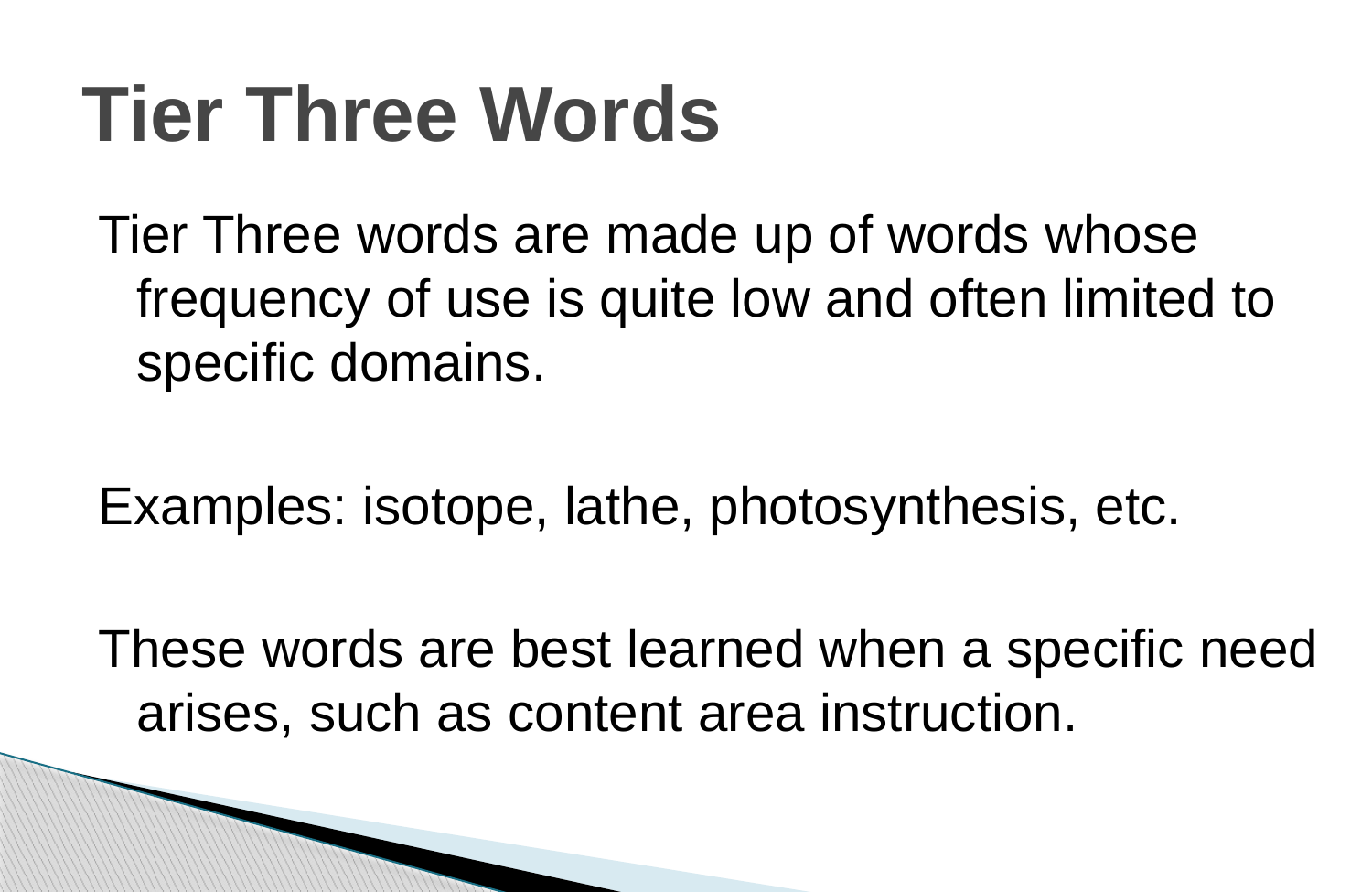

# Tier Three Words
Tier Three words are made up of words whose frequency of use is quite low and often limited to specific domains.

Examples: isotope, lathe, photosynthesis, etc.

These words are best learned when a specific need arises, such as content area instruction.